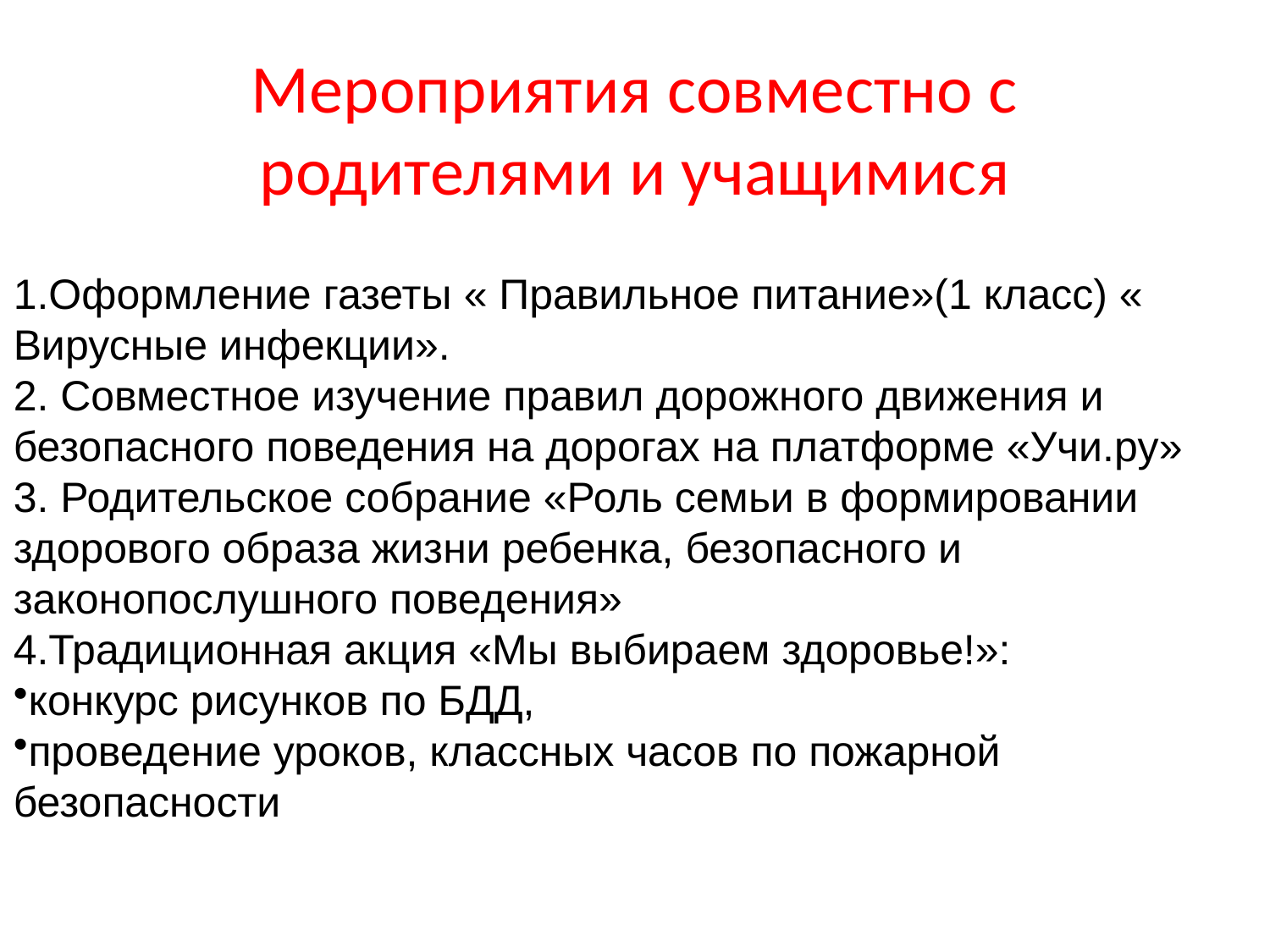

# Мероприятия совместно с родителями и учащимися
1.Оформление газеты « Правильное питание»(1 класс) « Вирусные инфекции».
2. Совместное изучение правил дорожного движения и безопасного поведения на дорогах на платформе «Учи.ру»
3. Родительское собрание «Роль семьи в формировании здорового образа жизни ребенка, безопасного и законопослушного поведения»
4.Традиционная акция «Мы выбираем здоровье!»:
конкурс рисунков по БДД,
проведение уроков, классных часов по пожарной безопасности